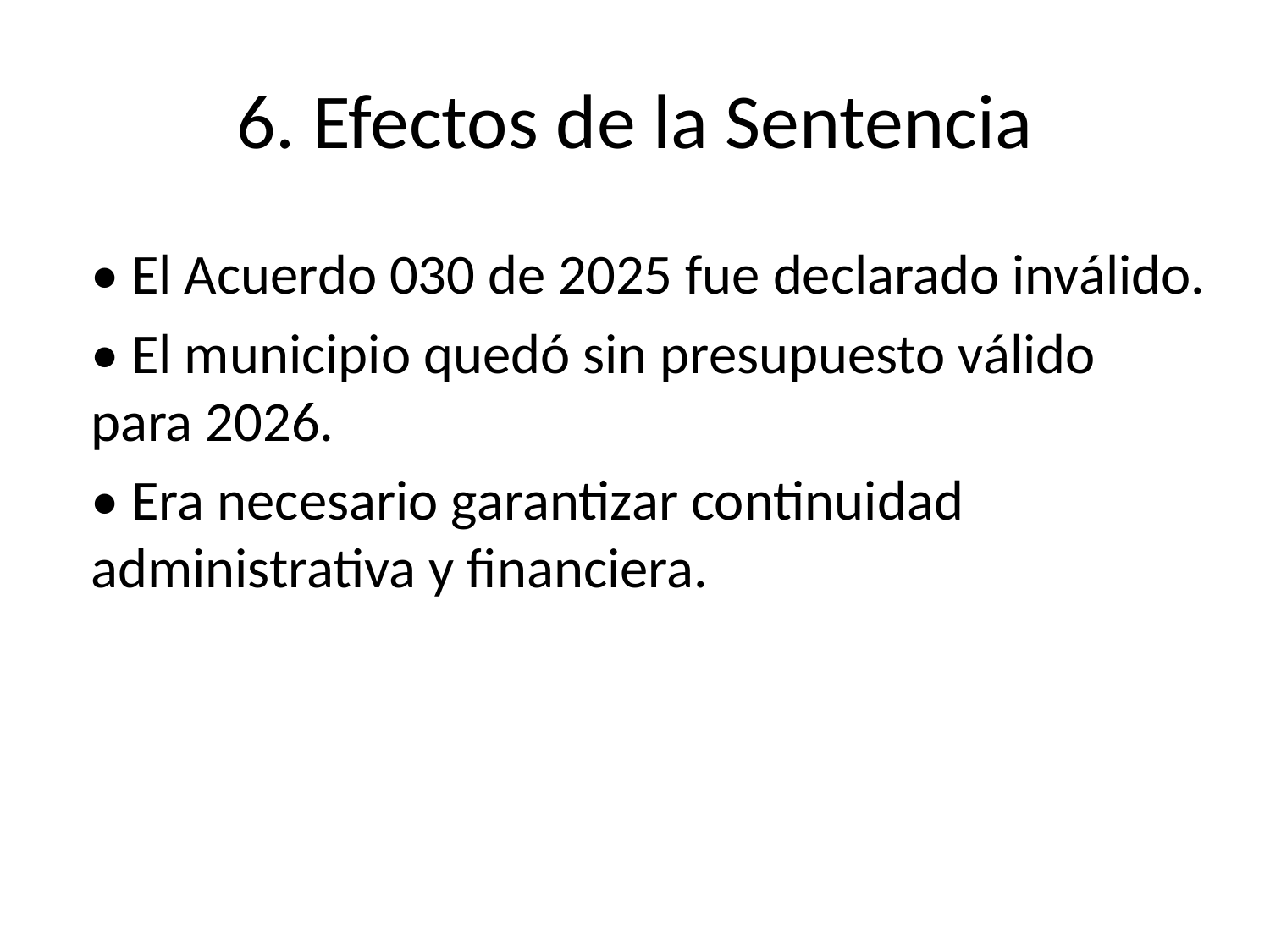

# 6. Efectos de la Sentencia
• El Acuerdo 030 de 2025 fue declarado inválido.
• El municipio quedó sin presupuesto válido para 2026.
• Era necesario garantizar continuidad administrativa y financiera.